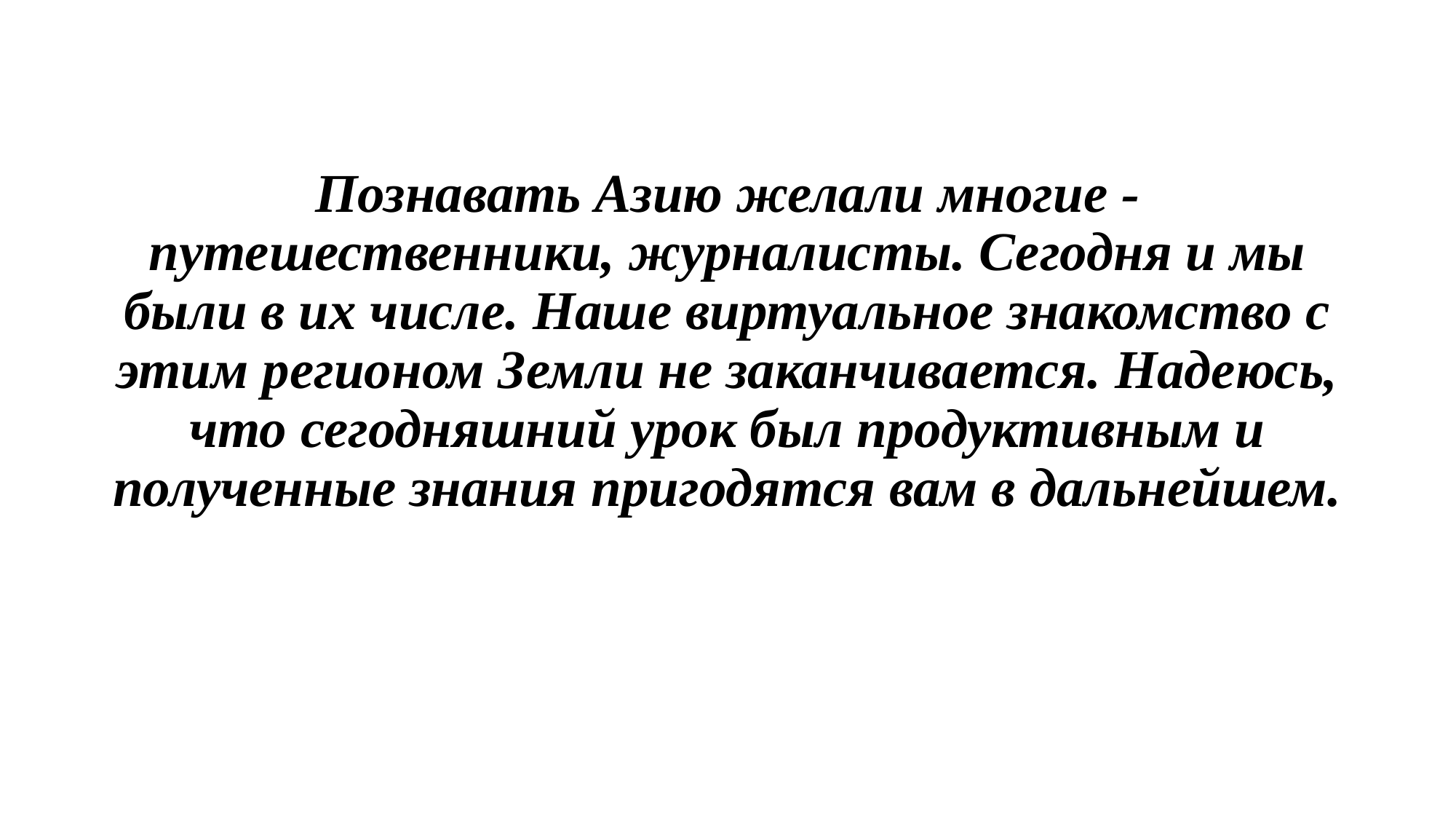

Познавать Азию желали многие - путешественники, журналисты. Сегодня и мы были в их числе. Наше виртуальное знакомство с этим регионом Земли не заканчивается. Надеюсь, что сегодняшний урок был продуктивным и полученные знания пригодятся вам в дальнейшем.